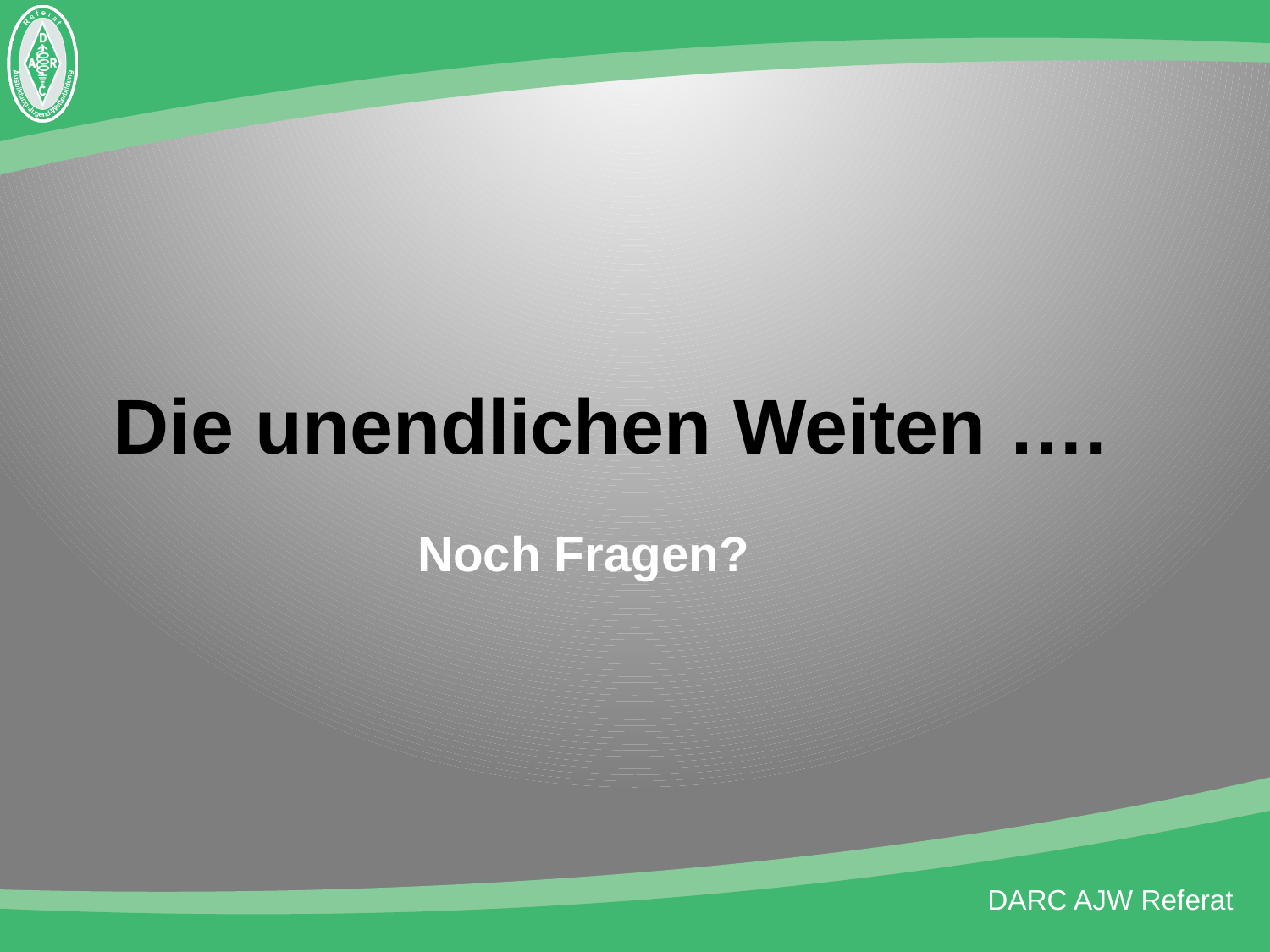

# Die unendlichen Weiten ….
Noch Fragen?